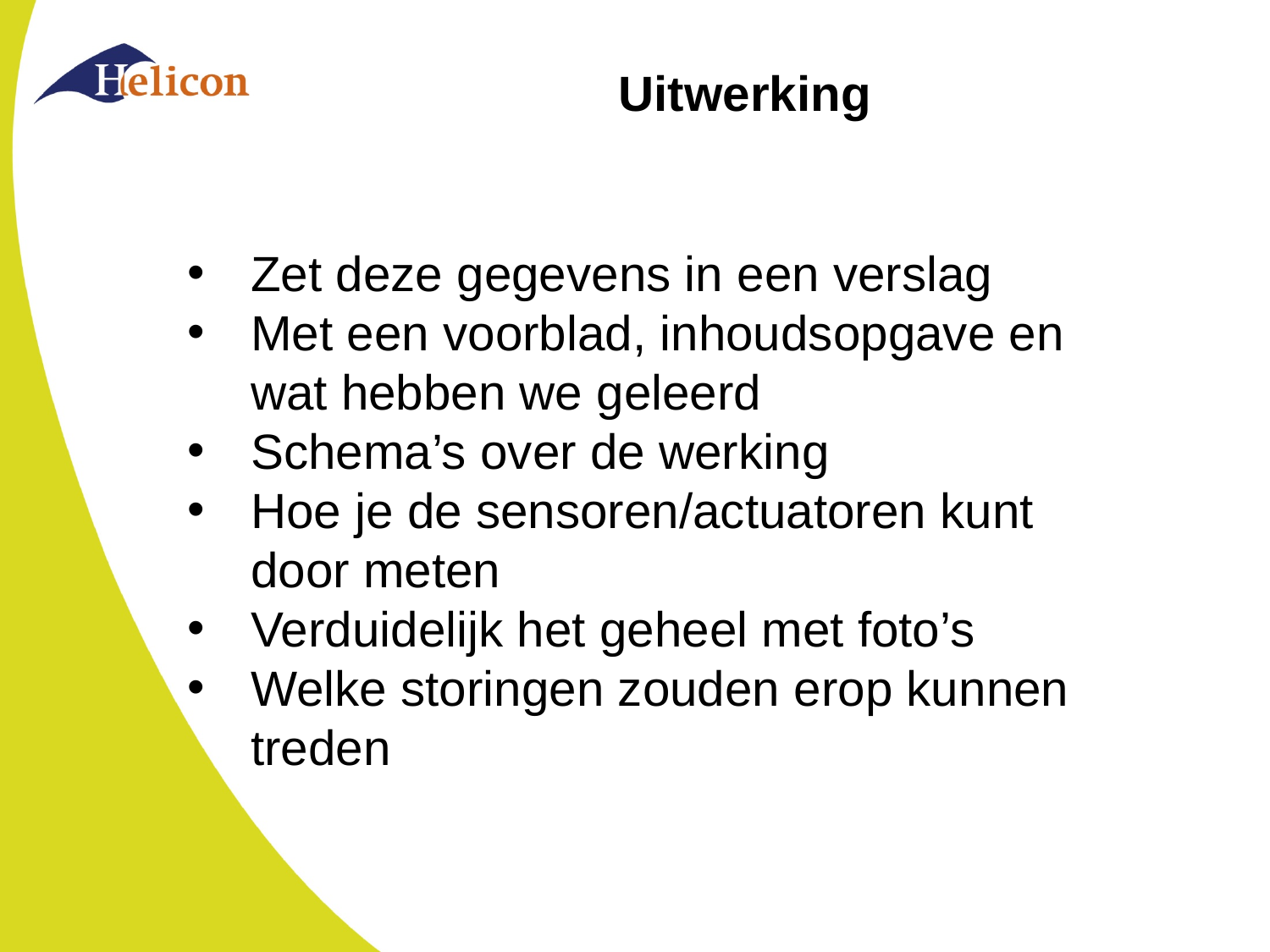

# Uitwerking
Zet deze gegevens in een verslag
Met een voorblad, inhoudsopgave en wat hebben we geleerd
Schema’s over de werking
Hoe je de sensoren/actuatoren kunt door meten
Verduidelijk het geheel met foto’s
Welke storingen zouden erop kunnen treden